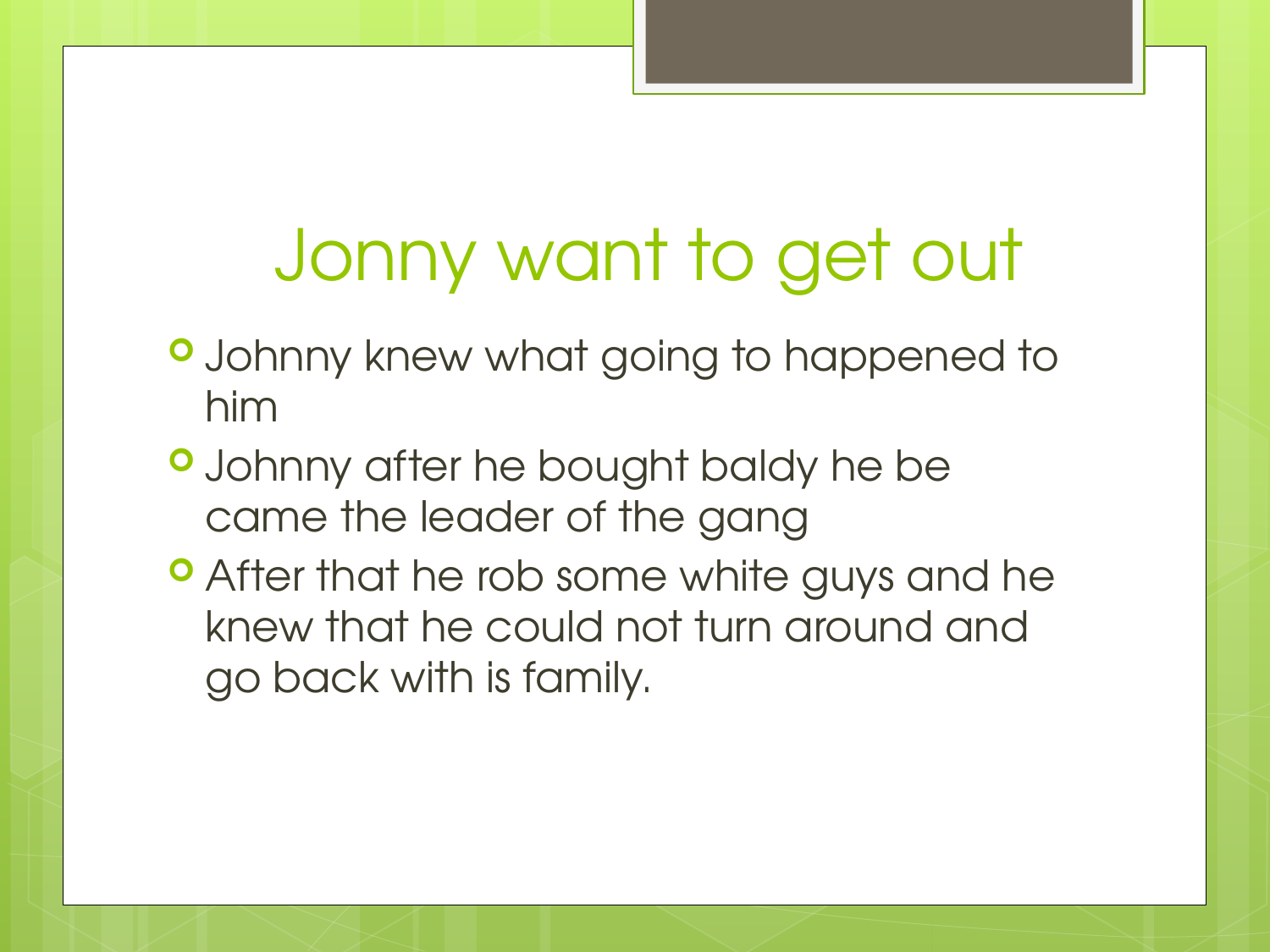

# Jonny want to get out
Johnny knew what going to happened to him
Johnny after he bought baldy he be came the leader of the gang
After that he rob some white guys and he knew that he could not turn around and go back with is family.